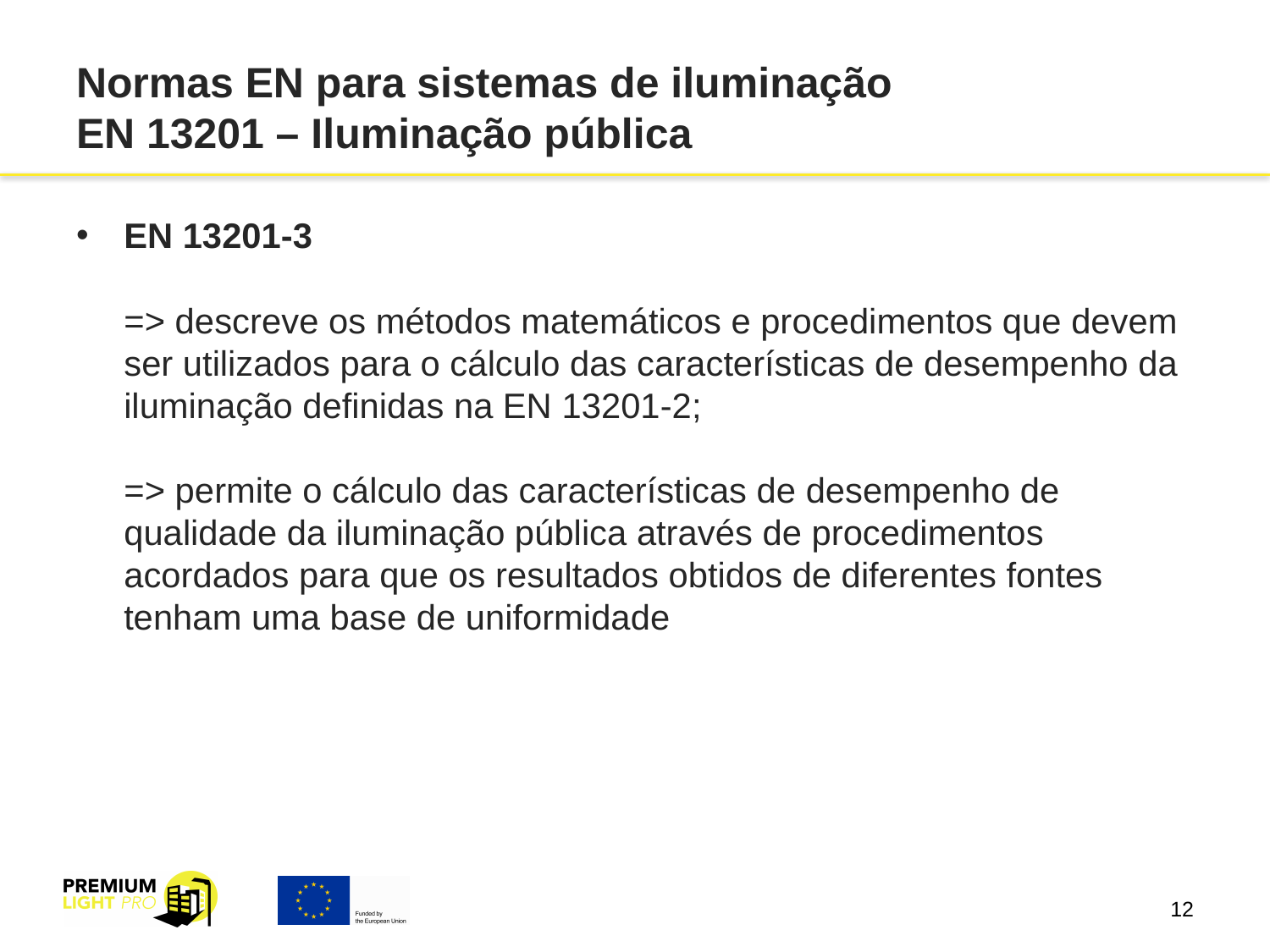

# Normas EN para sistemas de iluminação EN 13201 – Iluminação pública
EN 13201-3
=> descreve os métodos matemáticos e procedimentos que devem ser utilizados para o cálculo das características de desempenho da iluminação definidas na EN 13201-2;
=> permite o cálculo das características de desempenho de qualidade da iluminação pública através de procedimentos acordados para que os resultados obtidos de diferentes fontes tenham uma base de uniformidade